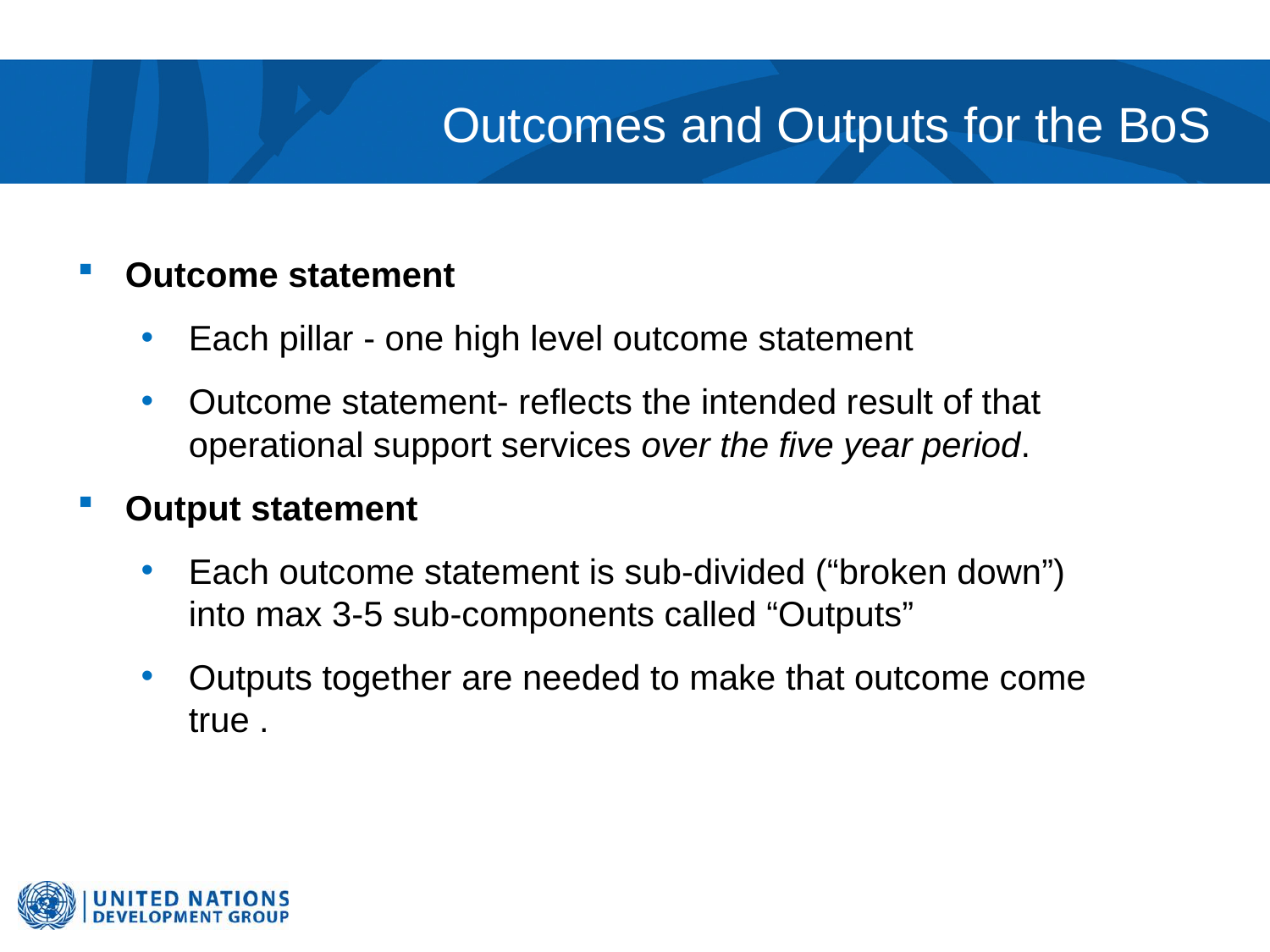

# Outcomes and Outputs for the BoS
Outcome statement
Each pillar - one high level outcome statement
Outcome statement- reflects the intended result of that operational support services over the five year period.
Output statement
Each outcome statement is sub-divided (“broken down”) into max 3-5 sub-components called “Outputs”
Outputs together are needed to make that outcome come true .